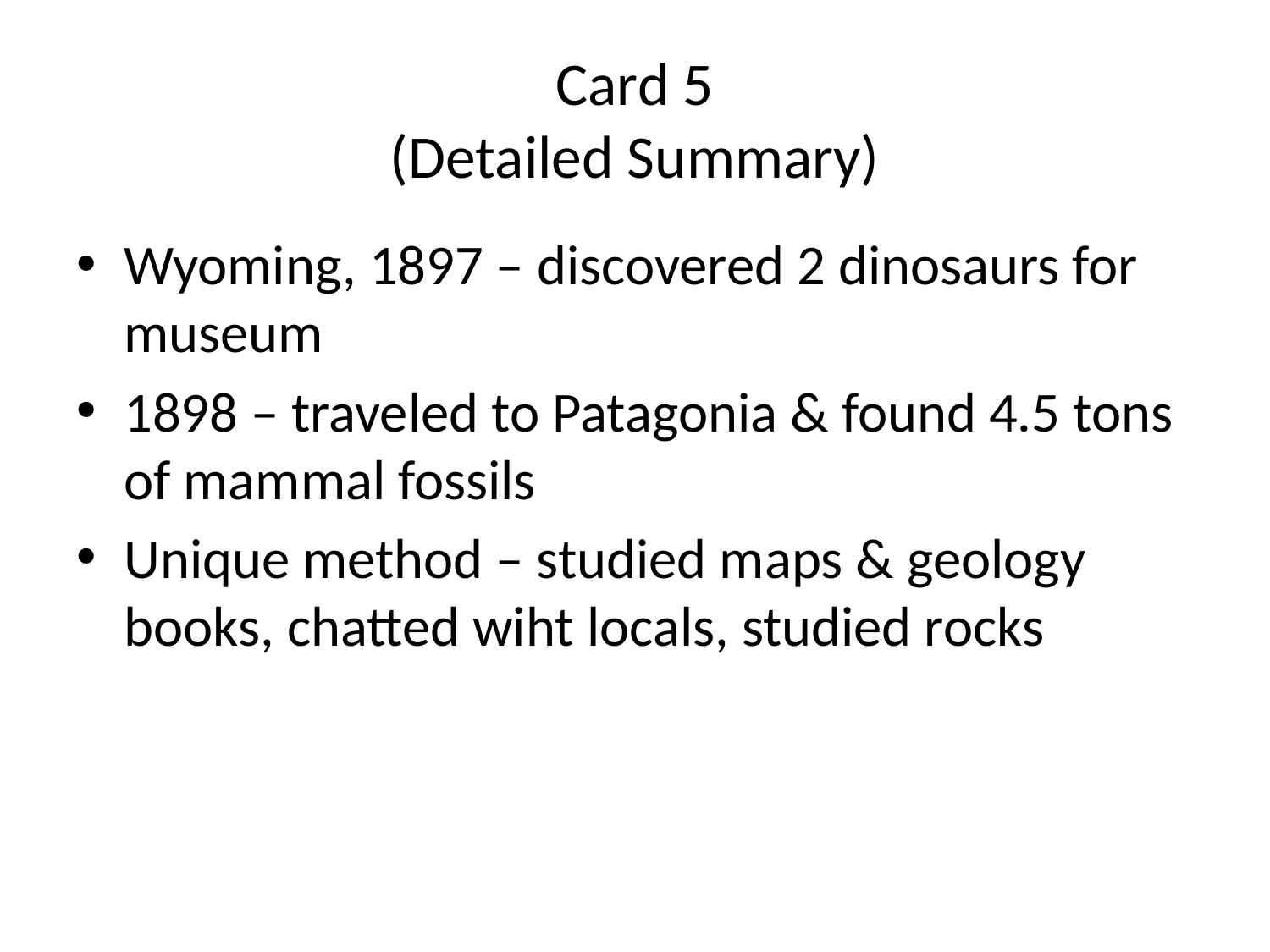

# Card 5 (Detailed Summary)
Wyoming, 1897 – discovered 2 dinosaurs for museum
1898 – traveled to Patagonia & found 4.5 tons of mammal fossils
Unique method – studied maps & geology books, chatted wiht locals, studied rocks